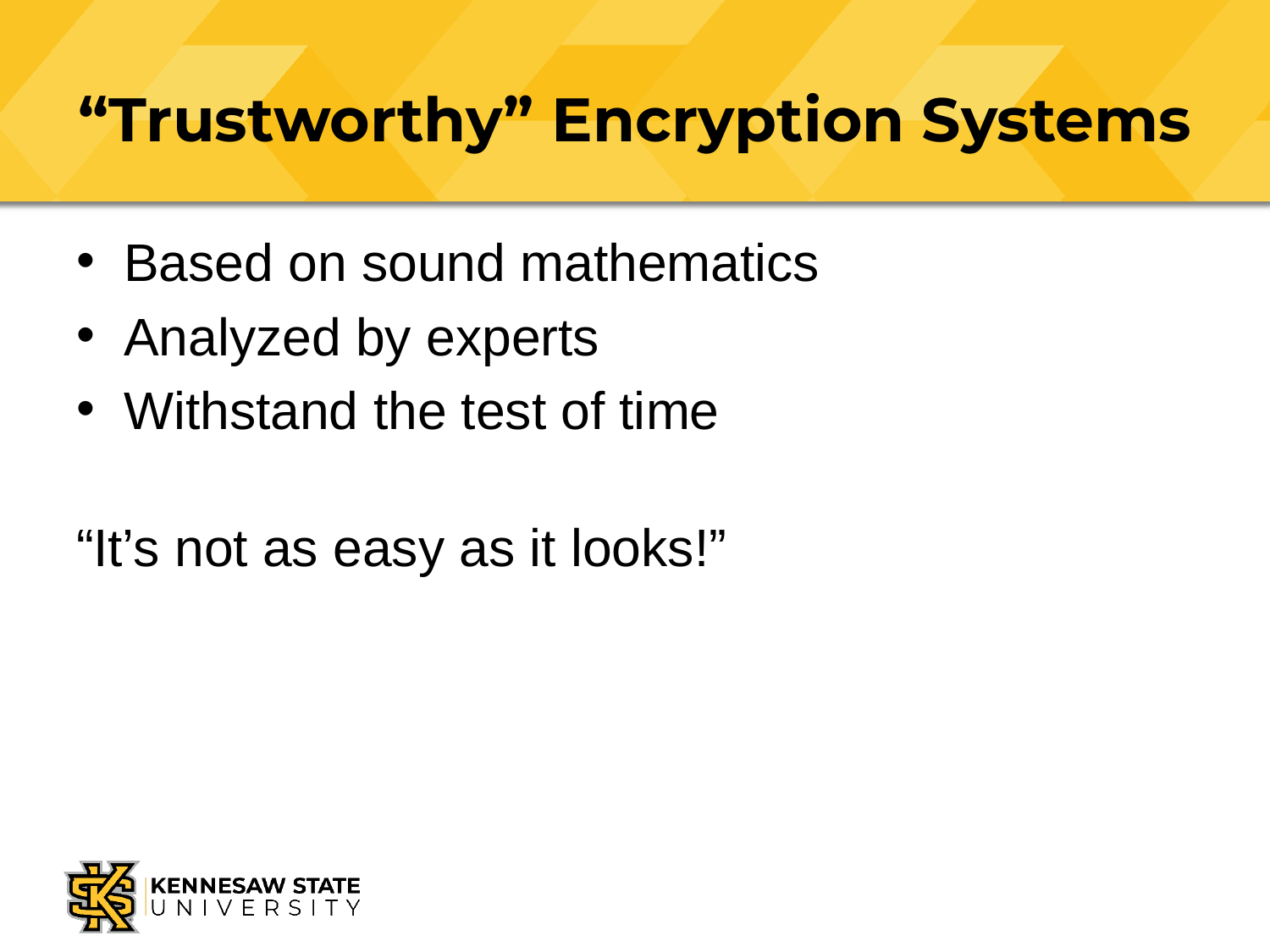

# “Trustworthy” Encryption Systems
Based on sound mathematics
Analyzed by experts
Withstand the test of time
“It’s not as easy as it looks!”